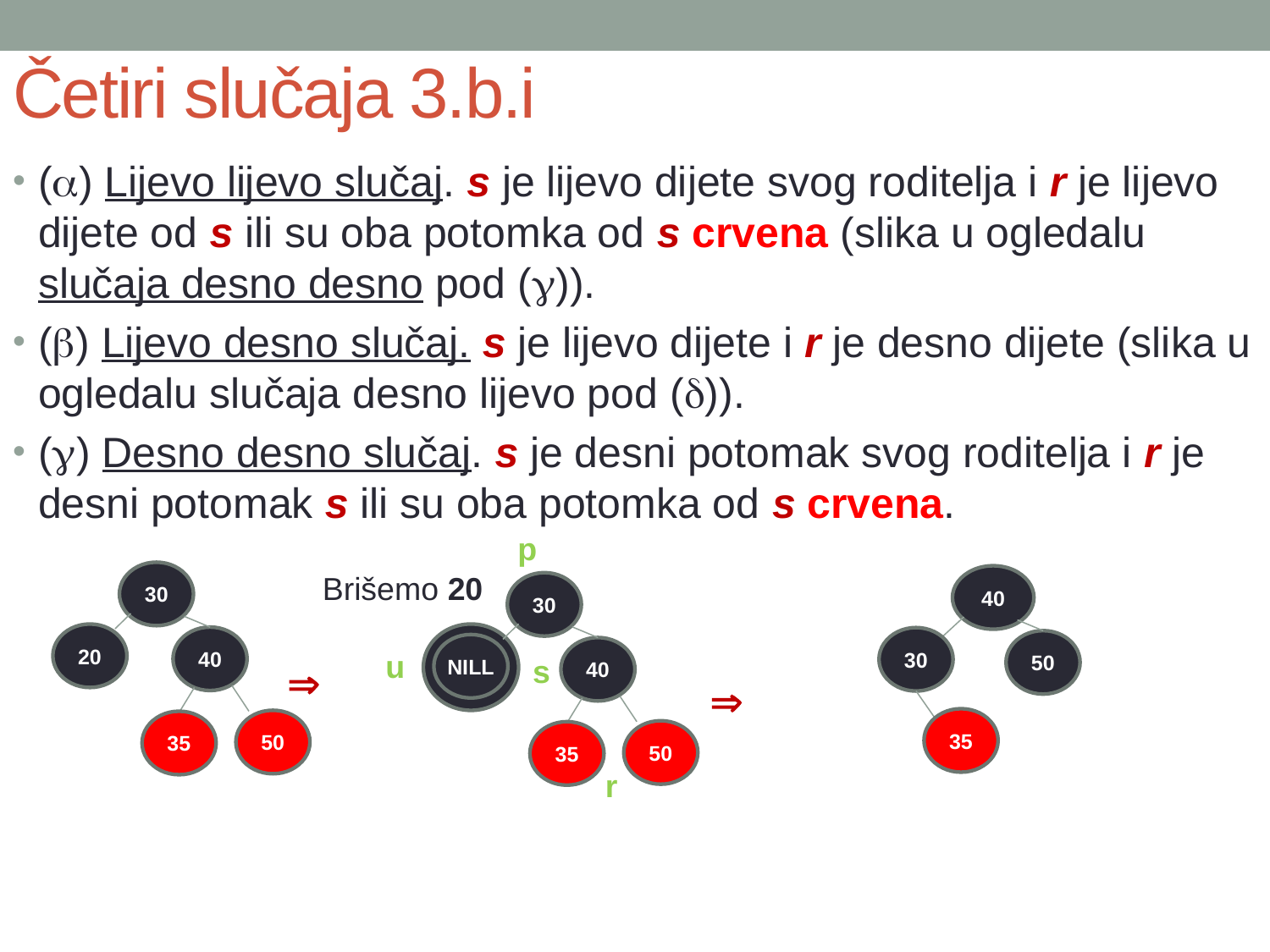

# Četiri slučaja 3.b.i
(α) Lijevo lijevo slučaj. s je lijevo dijete svog roditelja i r je lijevo dijete od s ili su oba potomka od s crvena (slika u ogledalu slučaja desno desno pod (γ)).
(β) Lijevo desno slučaj. s je lijevo dijete i r je desno dijete (slika u ogledalu slučaja desno lijevo pod (δ)).
(γ) Desno desno slučaj. s je desni potomak svog roditelja i r je desni potomak s ili su oba potomka od s crvena.
p
30
Brišemo 20
40
30
⇒
⇒
20

40
30
50
NILL
40
u
s
35
50
35
50
35
r